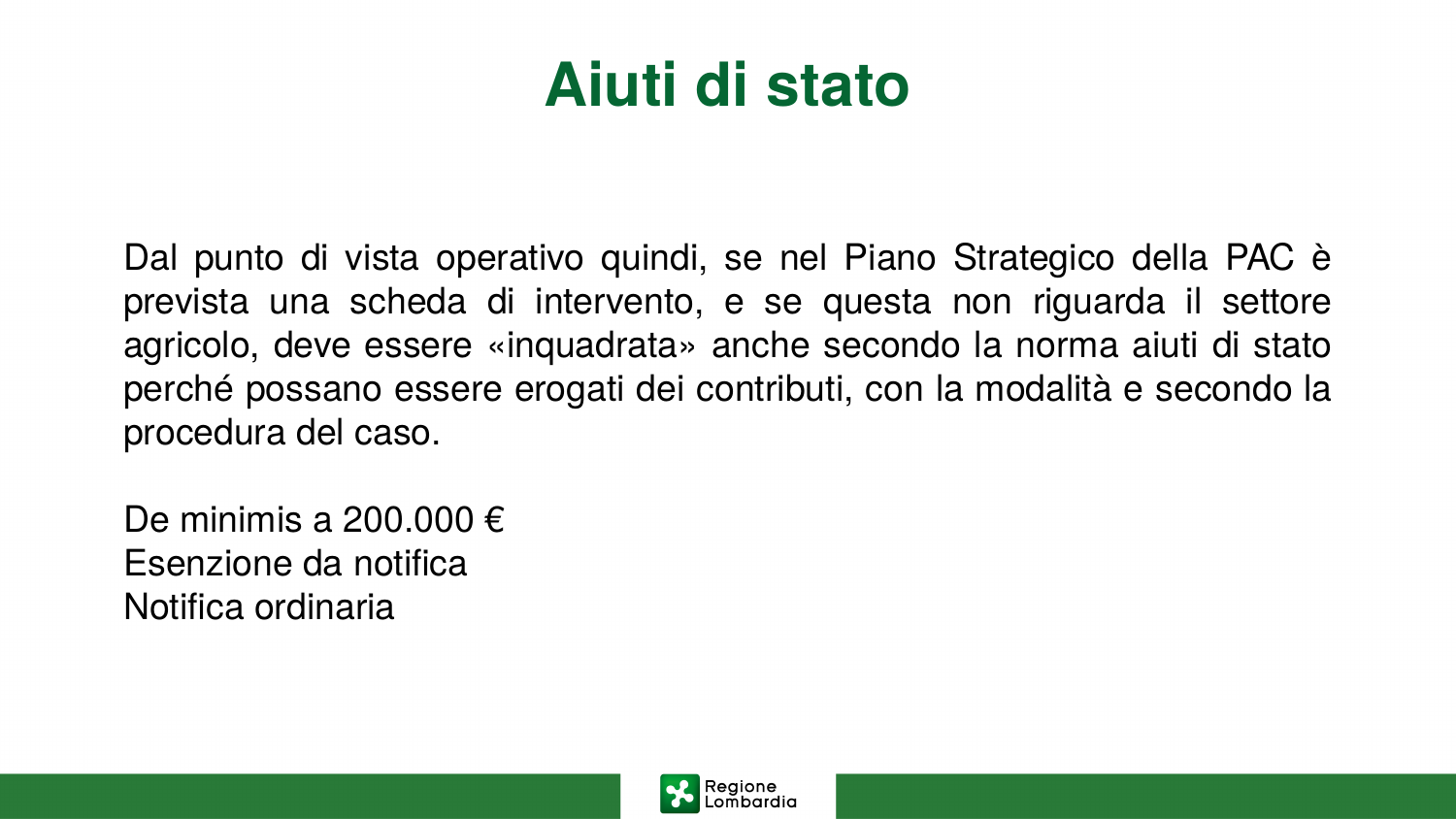

# Aiuti di stato

Dal punto di vista operativo quindi, se nel Piano Strategico della PAC è prevista una scheda di intervento, e se questa non riguarda il settore agricolo, deve essere «inquadrata» anche secondo la norma aiuti di stato perché possano essere erogati dei contributi, con la modalità e secondo la procedura del caso.

De minimis a 200.000 €
Esenzione da notifica
Notifica ordinaria